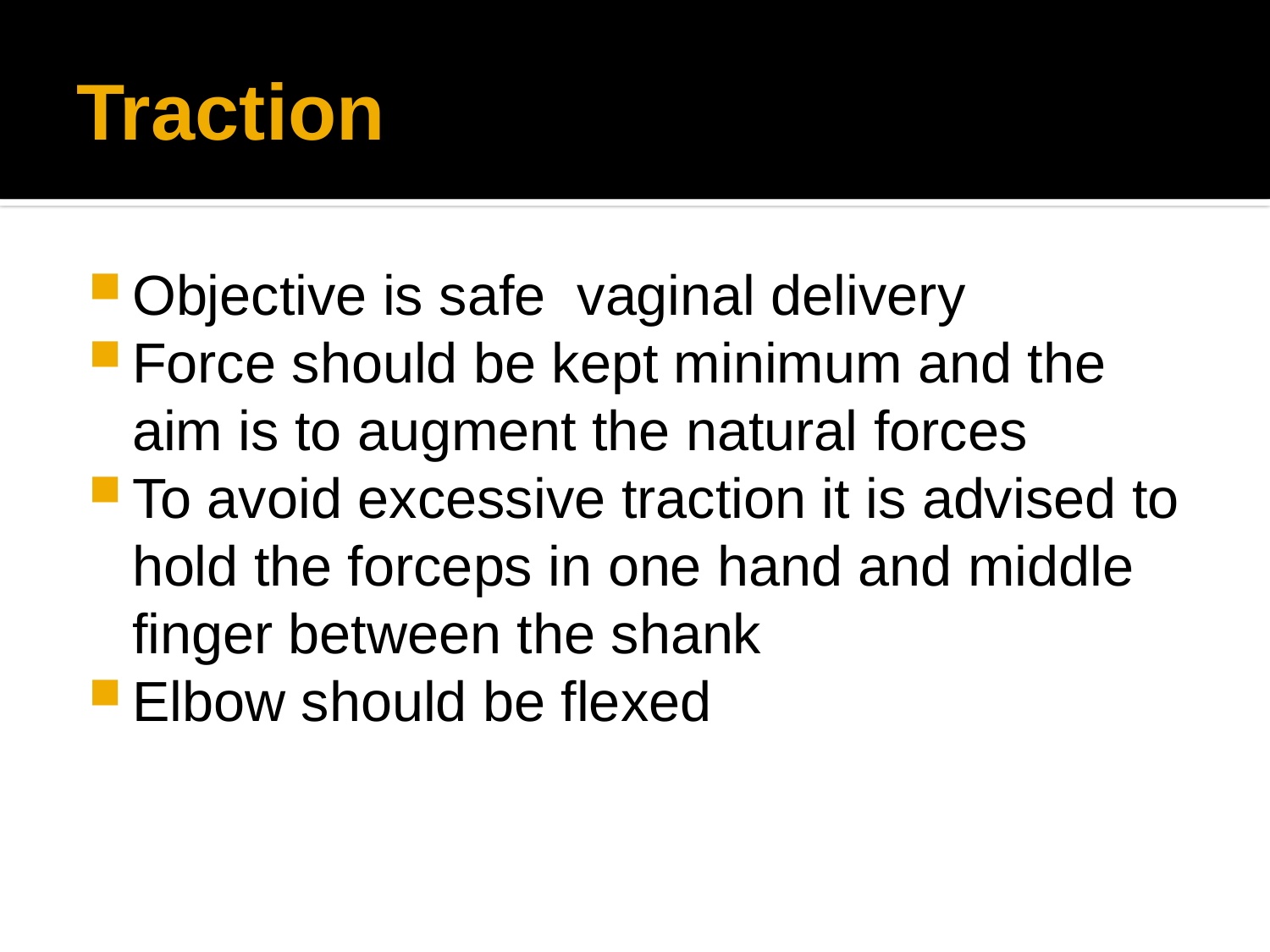

# Traction
Objective is safe  vaginal delivery
Force should be kept minimum and the aim is to augment the natural forces
To avoid excessive traction it is advised to hold the forceps in one hand and middle finger between the shank
Elbow should be flexed